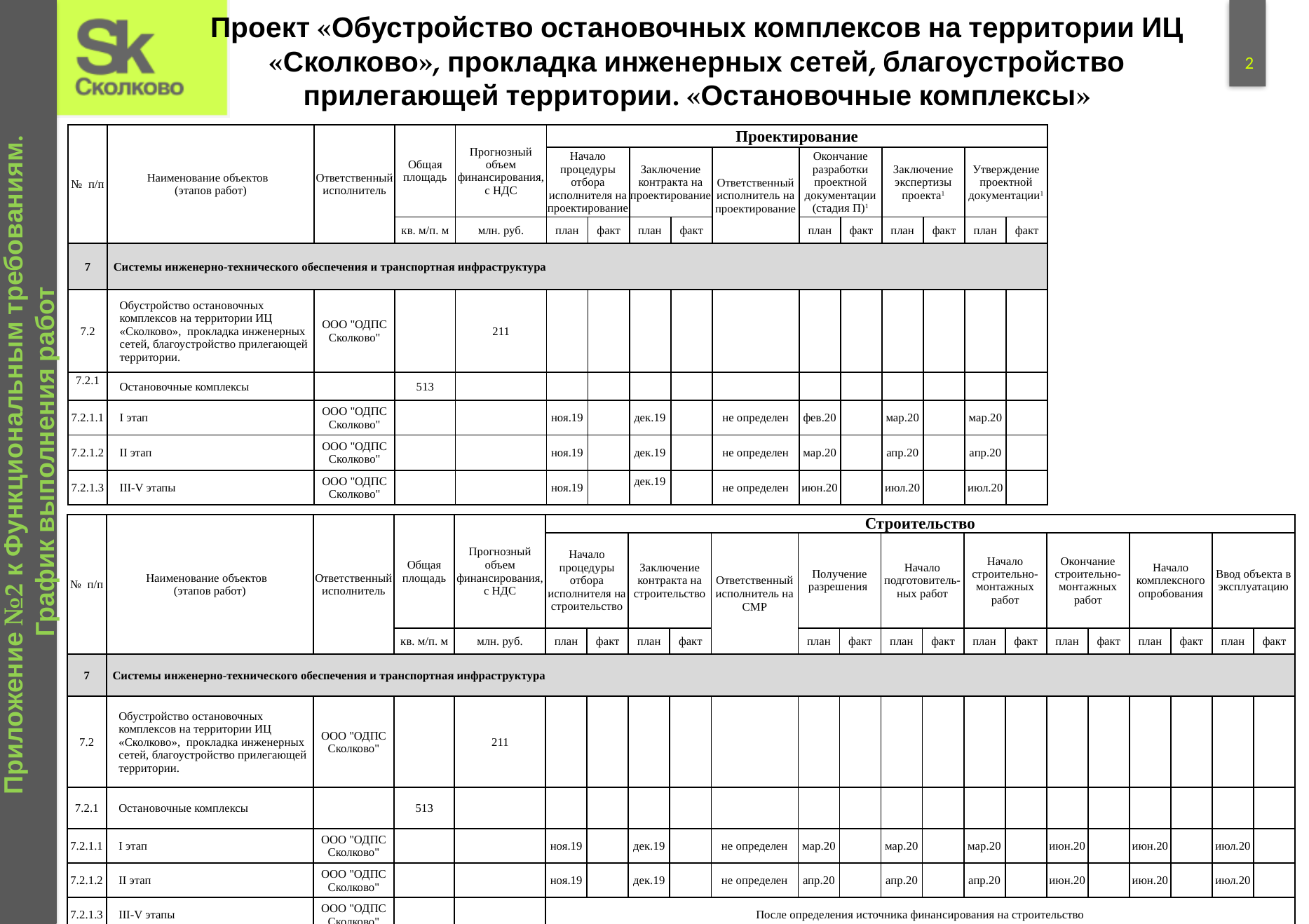

Проект «Обустройство остановочных комплексов на территории ИЦ «Сколково», прокладка инженерных сетей, благоустройство прилегающей территории. «Остановочные комплексы»
| № п/п | Наименование объектов (этапов работ) | Ответственный исполнитель | Общая площадь | Прогнозный объем финансирования, с НДС | Проектирование |  |  |  |  |  |  |  |  |  |  |
| --- | --- | --- | --- | --- | --- | --- | --- | --- | --- | --- | --- | --- | --- | --- | --- |
|  |  |  |  |  | Начало процедуры отбора исполнителя на проектирование |  | Заключение контракта на проектирование |  | Ответственный исполнитель на проектирование | Окончание разработки проектной документации (стадия П)1 |  | Заключение экспертизы проекта1 |  | Утверждение проектной документации1 |  |
|  |  |  | кв. м/п. м | млн. руб. | план | факт | план | факт |  | план | факт | план | факт | план | факт |
| 7 | Системы инженерно-технического обеспечения и транспортная инфраструктура |  |  |  |  |  |  |  |  |  |  |  |  |  |  |
| 7.2 | Обустройство остановочных комплексов на территории ИЦ «Сколково», прокладка инженерных сетей, благоустройство прилегающей территории. | ООО "ОДПС Сколково" |  | 211 |  |  |  |  |  |  |  |  |  |  |  |
| 7.2.1 | Остановочные комплексы |  | 513 |  |  |  |  |  |  |  |  |  |  |  |  |
| 7.2.1.1 | I этап | ООО "ОДПС Сколково" |  |  | ноя.19 |  | дек.19 |  | не определен | фев.20 |  | мар.20 |  | мар.20 |  |
| 7.2.1.2 | II этап | ООО "ОДПС Сколково" |  |  | ноя.19 |  | дек.19 |  | не определен | мар.20 |  | апр.20 |  | апр.20 |  |
| 7.2.1.3 | III-V этапы | ООО "ОДПС Сколково" |  |  | ноя.19 |  | дек.19 |  | не определен | июн.20 |  | июл.20 |  | июл.20 |  |
| № п/п | Наименование объектов (этапов работ) | Ответственный исполнитель | Общая площадь | Прогнозный объем финансирования, с НДС | Строительство |  |  |  |  |  |  |  |  |  |  |  |  |  |  |  |  |
| --- | --- | --- | --- | --- | --- | --- | --- | --- | --- | --- | --- | --- | --- | --- | --- | --- | --- | --- | --- | --- | --- |
|  |  |  |  |  | Начало процедуры отбора исполнителя на строительство |  | Заключение контракта на строительство |  | Ответственный исполнитель на СМР | Получение разрешения |  | Начало подготовитель-ных работ |  | Начало строительно-монтажных работ |  | Окончание строительно-монтажных работ |  | Начало комплексного опробования |  | Ввод объекта в эксплуатацию |  |
|  |  |  | кв. м/п. м | млн. руб. | план | факт | план | факт |  | план | факт | план | факт | план | факт | план | факт | план | факт | план | факт |
| 7 | Системы инженерно-технического обеспечения и транспортная инфраструктура |  |  |  |  |  |  |  |  |  |  |  |  |  |  |  |  |  |  |  |  |
| 7.2 | Обустройство остановочных комплексов на территории ИЦ «Сколково», прокладка инженерных сетей, благоустройство прилегающей территории. | ООО "ОДПС Сколково" |  | 211 |  |  |  |  |  |  |  |  |  |  |  |  |  |  |  |  |  |
| 7.2.1 | Остановочные комплексы |  | 513 |  |  |  |  |  |  |  |  |  |  |  |  |  |  |  |  |  |  |
| 7.2.1.1 | I этап | ООО "ОДПС Сколково" |  |  | ноя.19 |  | дек.19 |  | не определен | мар.20 |  | мар.20 |  | мар.20 |  | июн.20 |  | июн.20 |  | июл.20 |  |
| 7.2.1.2 | II этап | ООО "ОДПС Сколково" |  |  | ноя.19 |  | дек.19 |  | не определен | апр.20 |  | апр.20 |  | апр.20 |  | июн.20 |  | июн.20 |  | июл.20 |  |
| 7.2.1.3 | III-V этапы | ООО "ОДПС Сколково" |  |  | После определения источника финансирования на строительство |  |  |  |  |  |  |  |  |  |  |  |  |  |  |  |  |